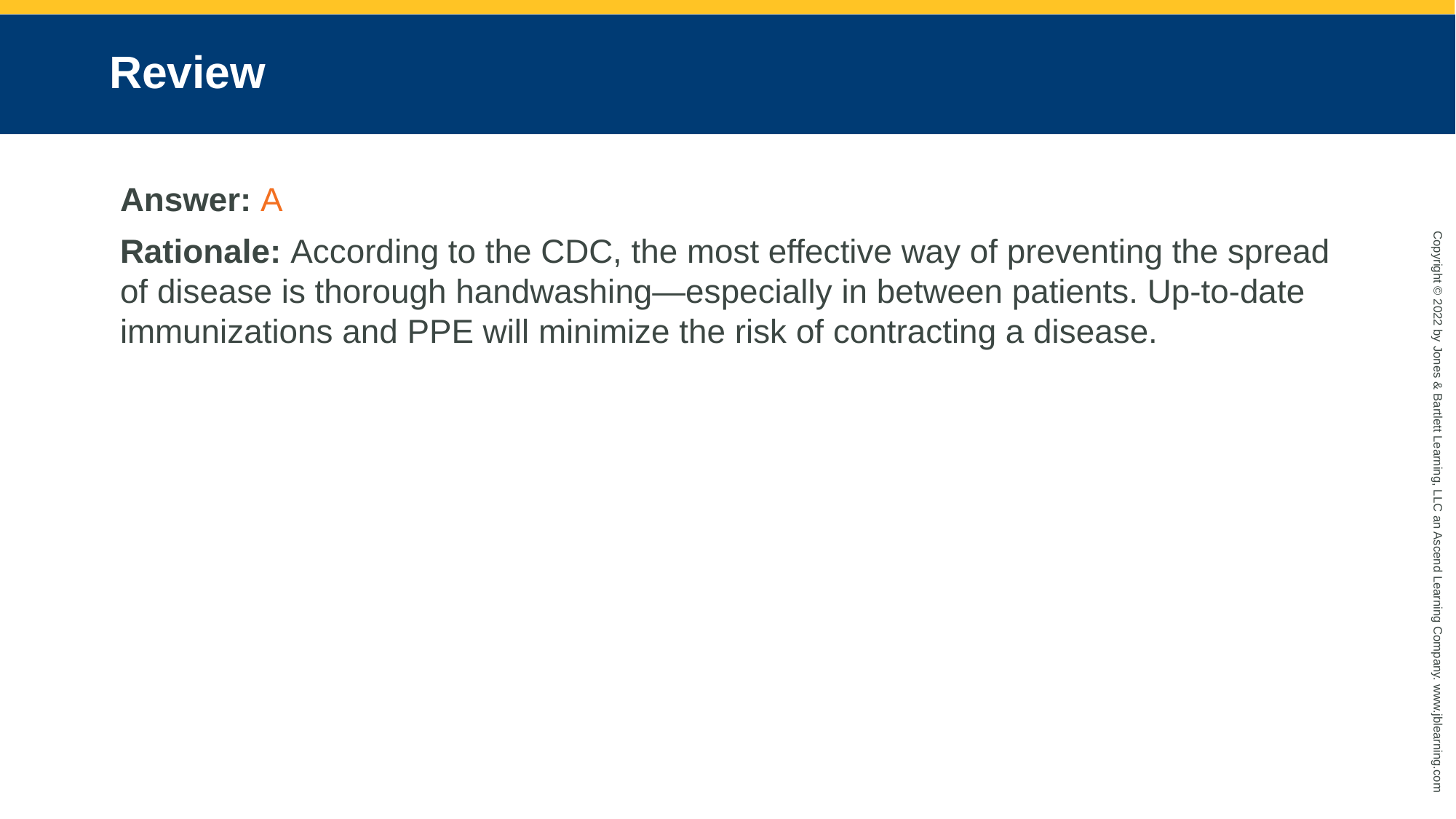

# Review
Answer: A
Rationale: According to the CDC, the most effective way of preventing the spread of disease is thorough handwashing—especially in between patients. Up-to-date immunizations and PPE will minimize the risk of contracting a disease.